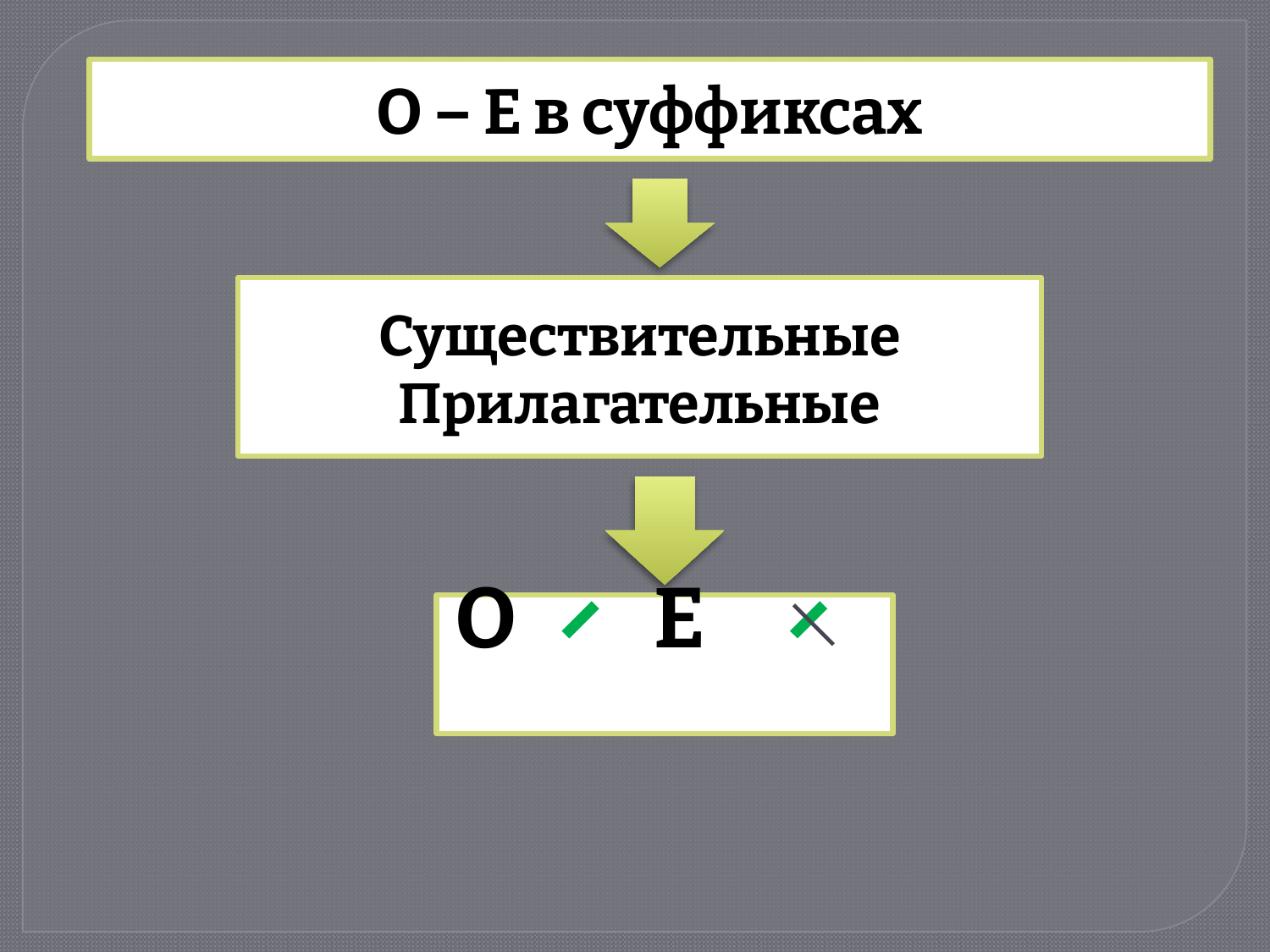

О – Е в суффиксах

Существительные
Прилагательные

О         Е